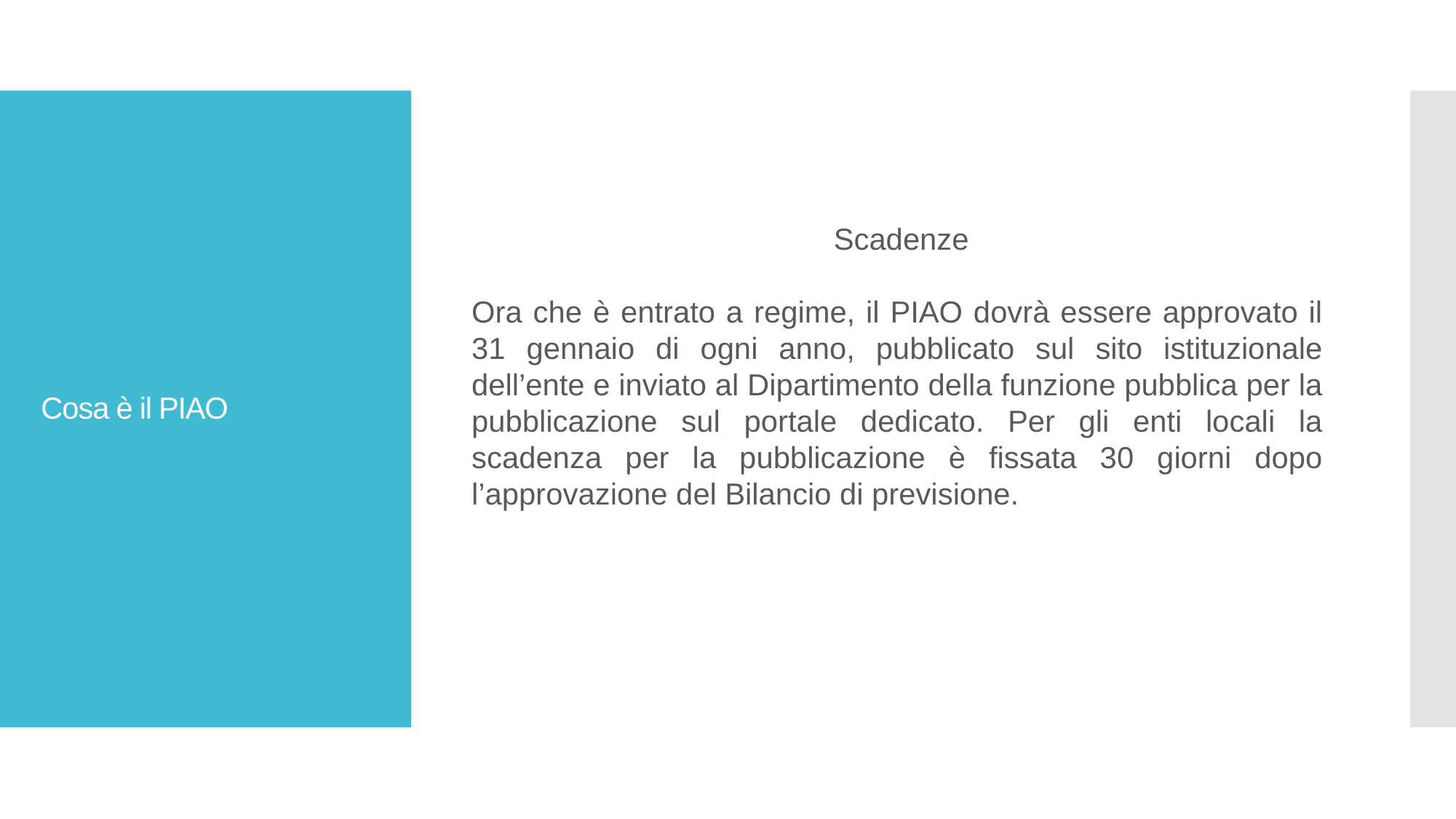

Scadenze

Ora che è entrato a regime, il PIAO dovrà essere approvato il 31 gennaio di ogni anno, pubblicato sul sito istituzionale dell’ente e inviato al Dipartimento della funzione pubblica per la pubblicazione sul portale dedicato. Per gli enti locali la scadenza per la pubblicazione è fissata 30 giorni dopo l’approvazione del Bilancio di previsione.

# Cosa è il PIAO